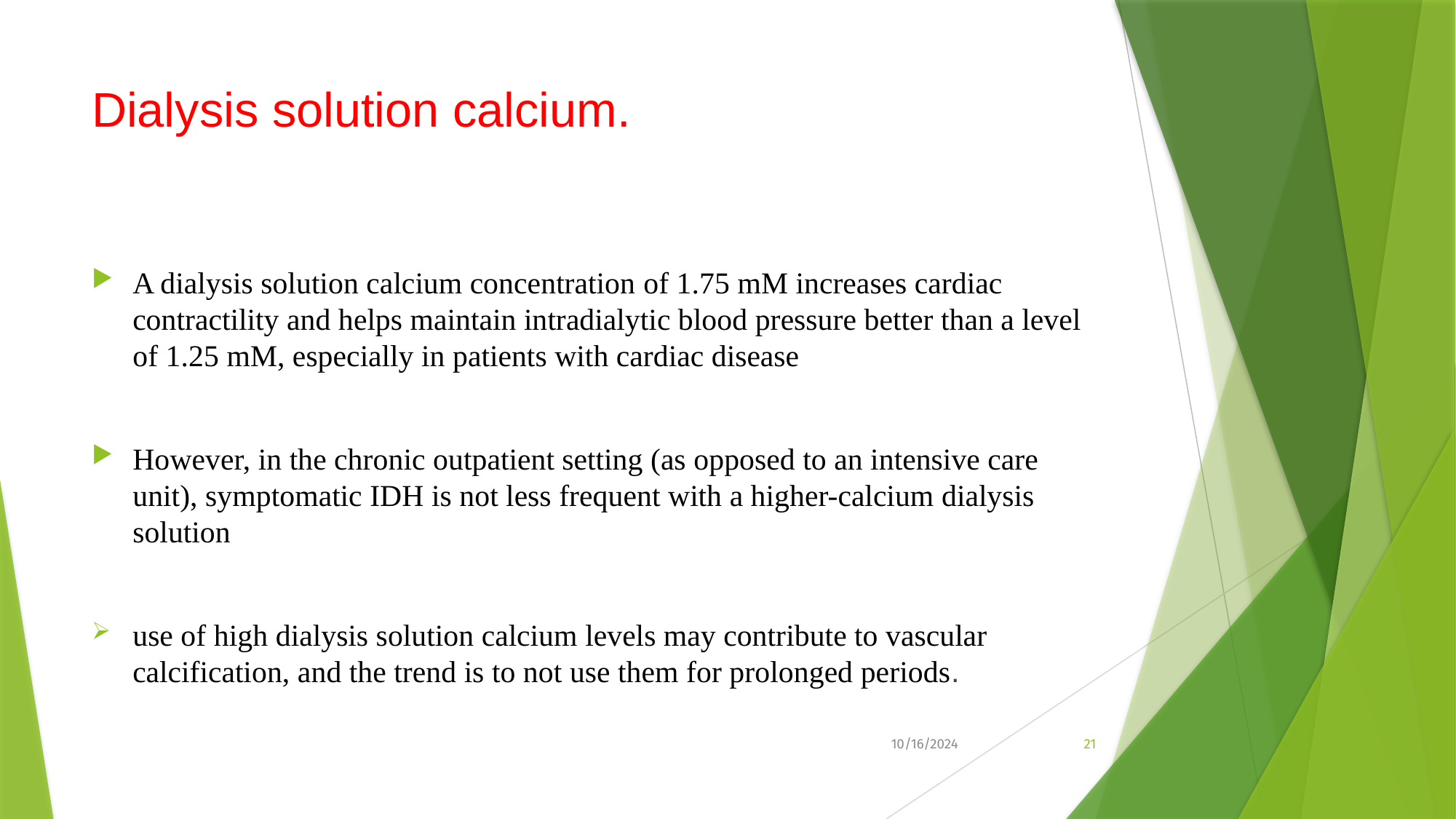

# Dialysis solution calcium.
A dialysis solution calcium concentration of 1.75 mM increases cardiac contractility and helps maintain intradialytic blood pressure better than a level of 1.25 mM, especially in patients with cardiac disease

However, in the chronic outpatient setting (as opposed to an intensive care unit), symptomatic IDH is not less frequent with a higher-calcium dialysis solution

use of high dialysis solution calcium levels may contribute to vascular calcification, and the trend is to not use them for prolonged periods.
10/16/2024
21